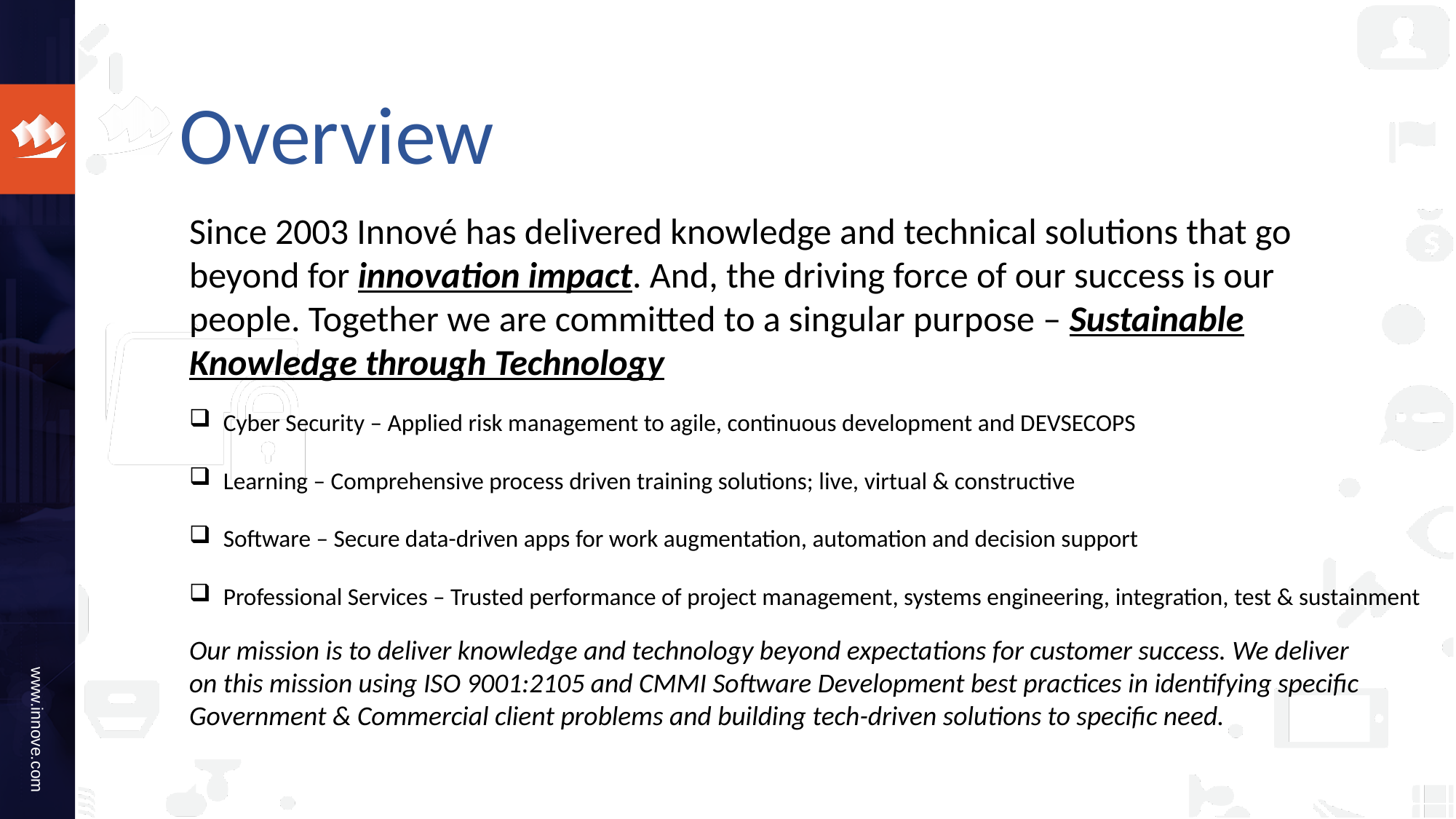

Overview
Since 2003 Innové has delivered knowledge and technical solutions that go beyond for innovation impact. And, the driving force of our success is our people. Together we are committed to a singular purpose – Sustainable Knowledge through Technology
Cyber Security – Applied risk management to agile, continuous development and DEVSECOPS

Learning – Comprehensive process driven training solutions; live, virtual & constructive

Software – Secure data-driven apps for work augmentation, automation and decision support

Professional Services – Trusted performance of project management, systems engineering, integration, test & sustainment

Our mission is to deliver knowledge and technology beyond expectations for customer success. We deliver on this mission using ISO 9001:2105 and CMMI Software Development best practices in identifying specific Government & Commercial client problems and building tech-driven solutions to specific need.